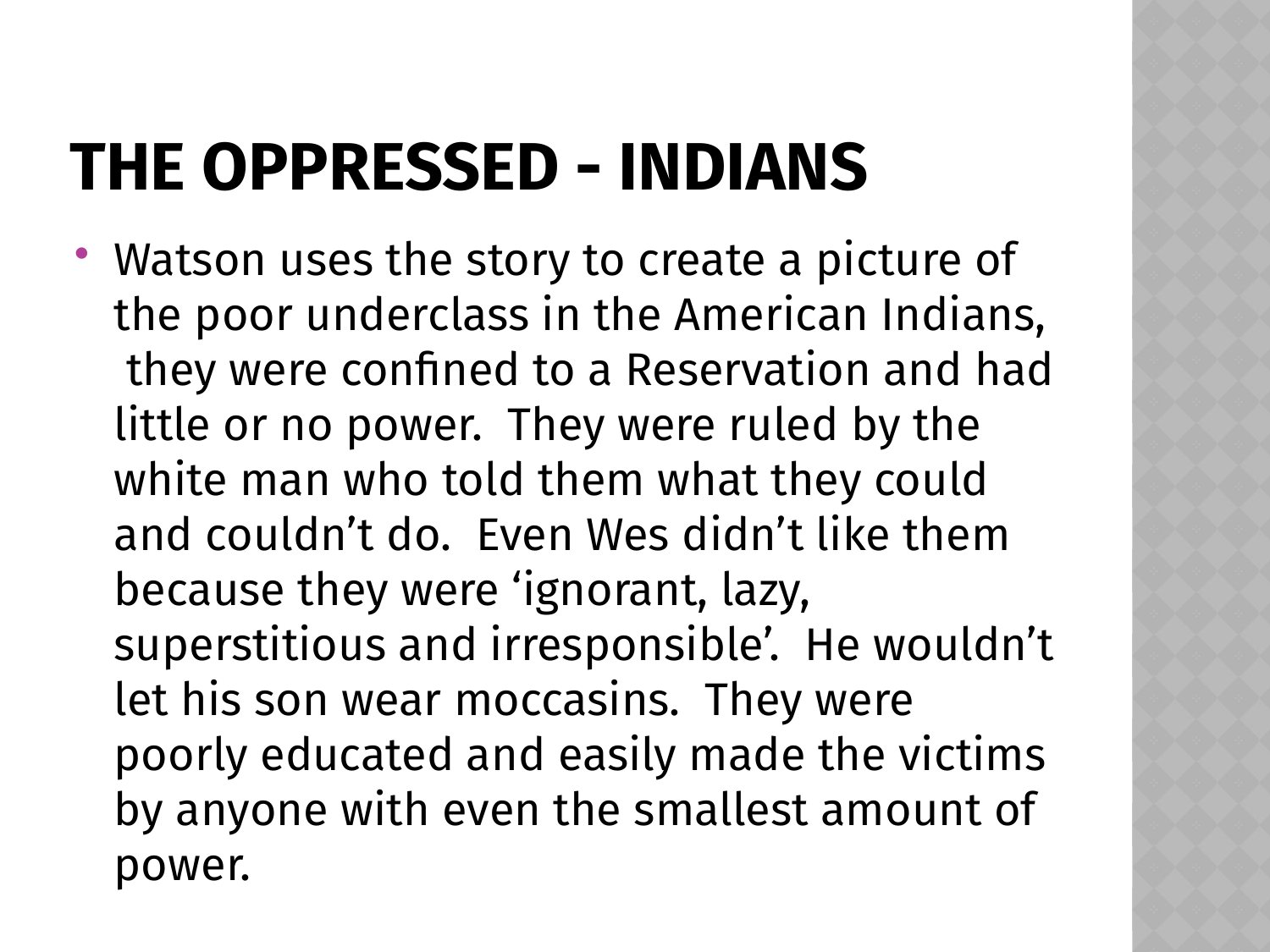

# The oppressed - Indians
Watson uses the story to create a picture of the poor underclass in the American Indians,  they were confined to a Reservation and had little or no power.  They were ruled by the white man who told them what they could and couldn’t do.  Even Wes didn’t like them because they were ‘ignorant, lazy, superstitious and irresponsible’.  He wouldn’t let his son wear moccasins.  They were poorly educated and easily made the victims by anyone with even the smallest amount of power.